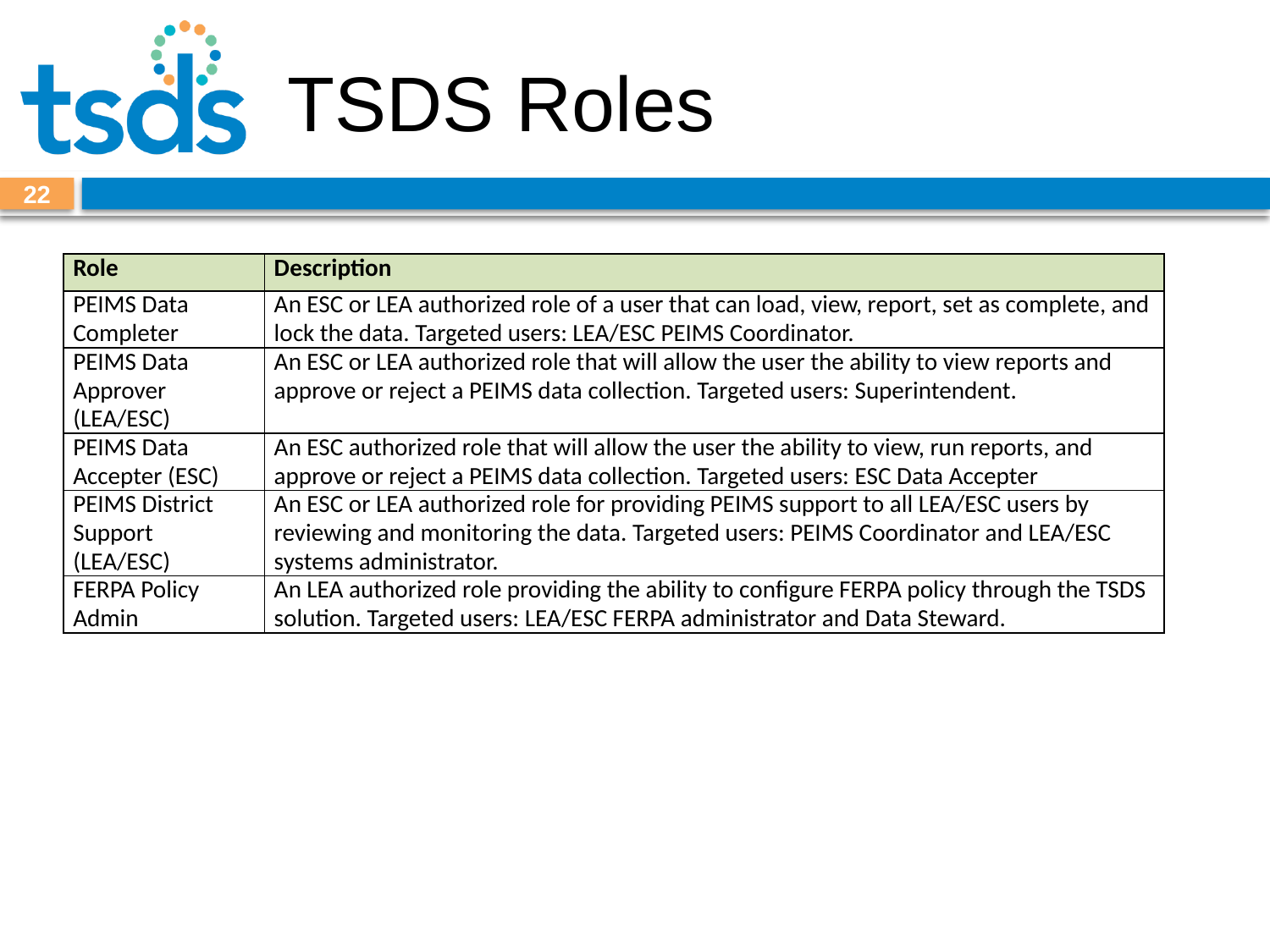

# TSDS Roles
22
| Role | Description |
| --- | --- |
| PEIMS Data Completer | An ESC or LEA authorized role of a user that can load, view, report, set as complete, and lock the data. Targeted users: LEA/ESC PEIMS Coordinator. |
| PEIMS Data Approver (LEA/ESC) | An ESC or LEA authorized role that will allow the user the ability to view reports and approve or reject a PEIMS data collection. Targeted users: Superintendent. |
| PEIMS Data Accepter (ESC) | An ESC authorized role that will allow the user the ability to view, run reports, and approve or reject a PEIMS data collection. Targeted users: ESC Data Accepter |
| PEIMS District Support (LEA/ESC) | An ESC or LEA authorized role for providing PEIMS support to all LEA/ESC users by reviewing and monitoring the data. Targeted users: PEIMS Coordinator and LEA/ESC systems administrator. |
| FERPA Policy Admin | An LEA authorized role providing the ability to configure FERPA policy through the TSDS solution. Targeted users: LEA/ESC FERPA administrator and Data Steward. |